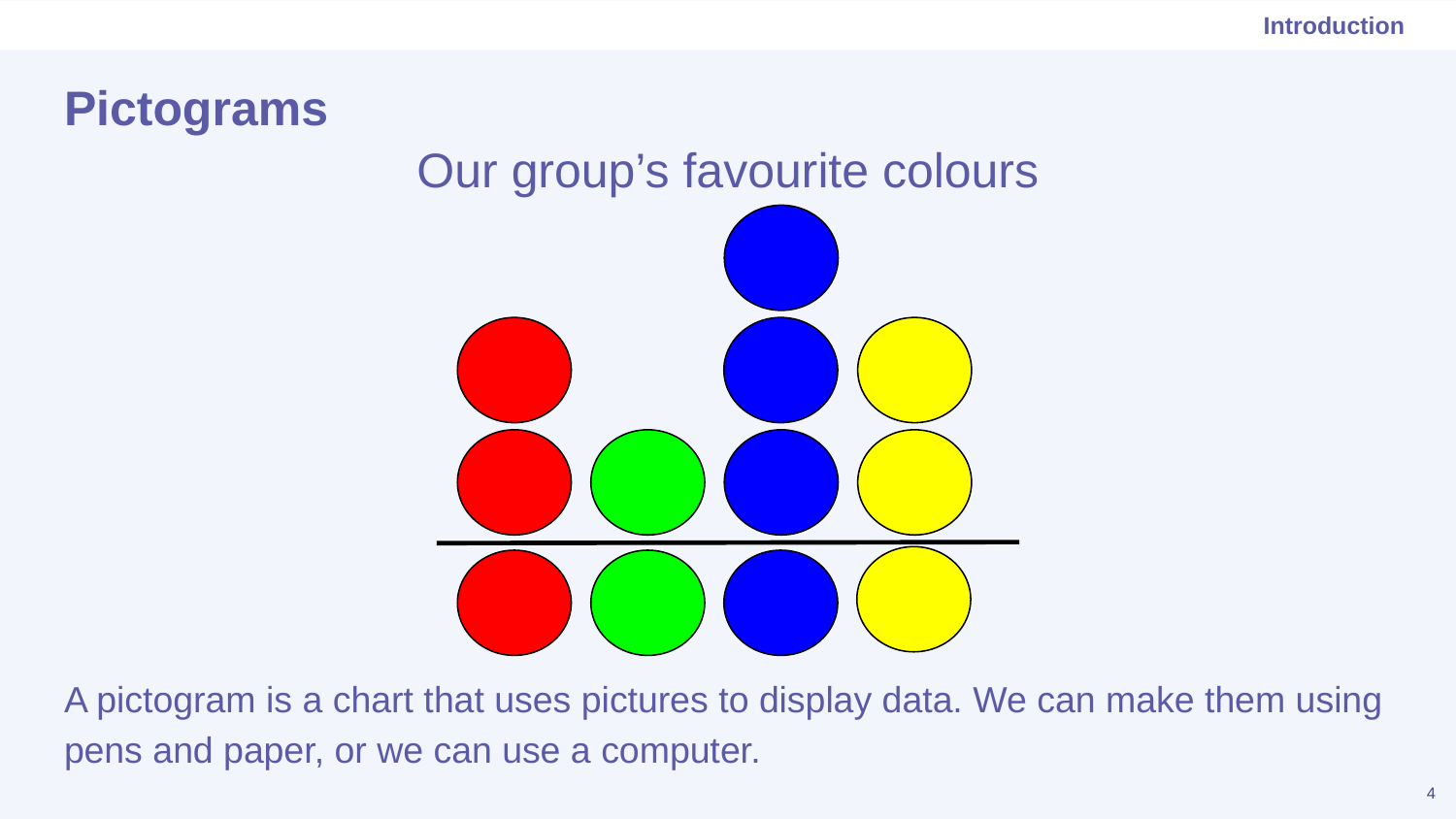

Introduction
# Pictograms
Our group’s favourite colours

A pictogram is a chart that uses pictures to display data. We can make them using pens and paper, or we can use a computer.
4